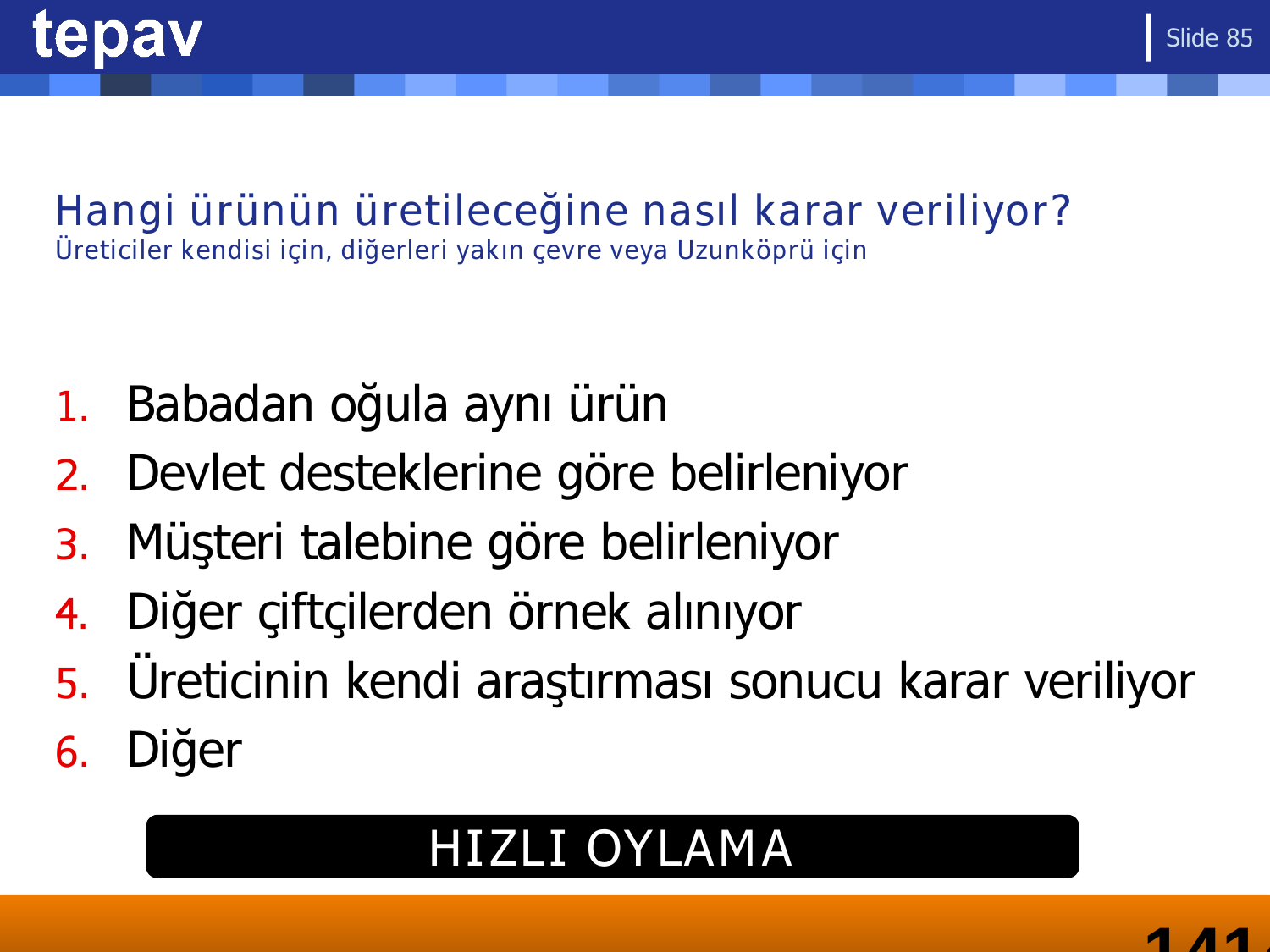

85
# Hangi ürünün üretileceğine nasıl karar veriliyor? Üreticiler kendisi için, diğerleri yakın çevre veya Uzunköprü için
Babadan oğula aynı ürün
Devlet desteklerine göre belirleniyor
Müşteri talebine göre belirleniyor
Diğer çiftçilerden örnek alınıyor
Üreticinin kendi araştırması sonucu karar veriliyor
Diğer

HIZLI OYLAMA

1414